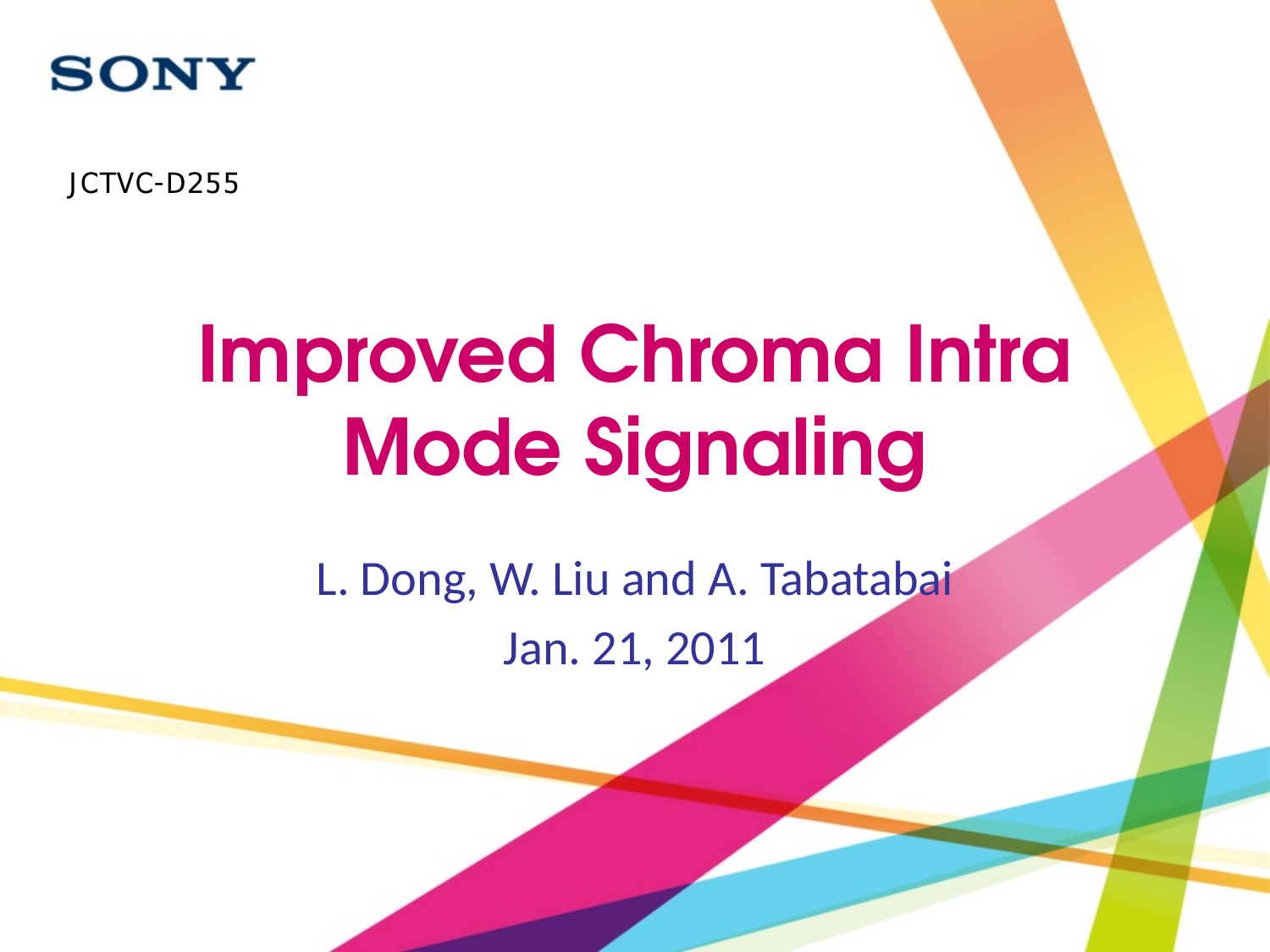

JCTVC-D255
# Improved Chroma Intra Mode Signaling
L. Dong, W. Liu and A. Tabatabai
Jan. 21, 2011
1